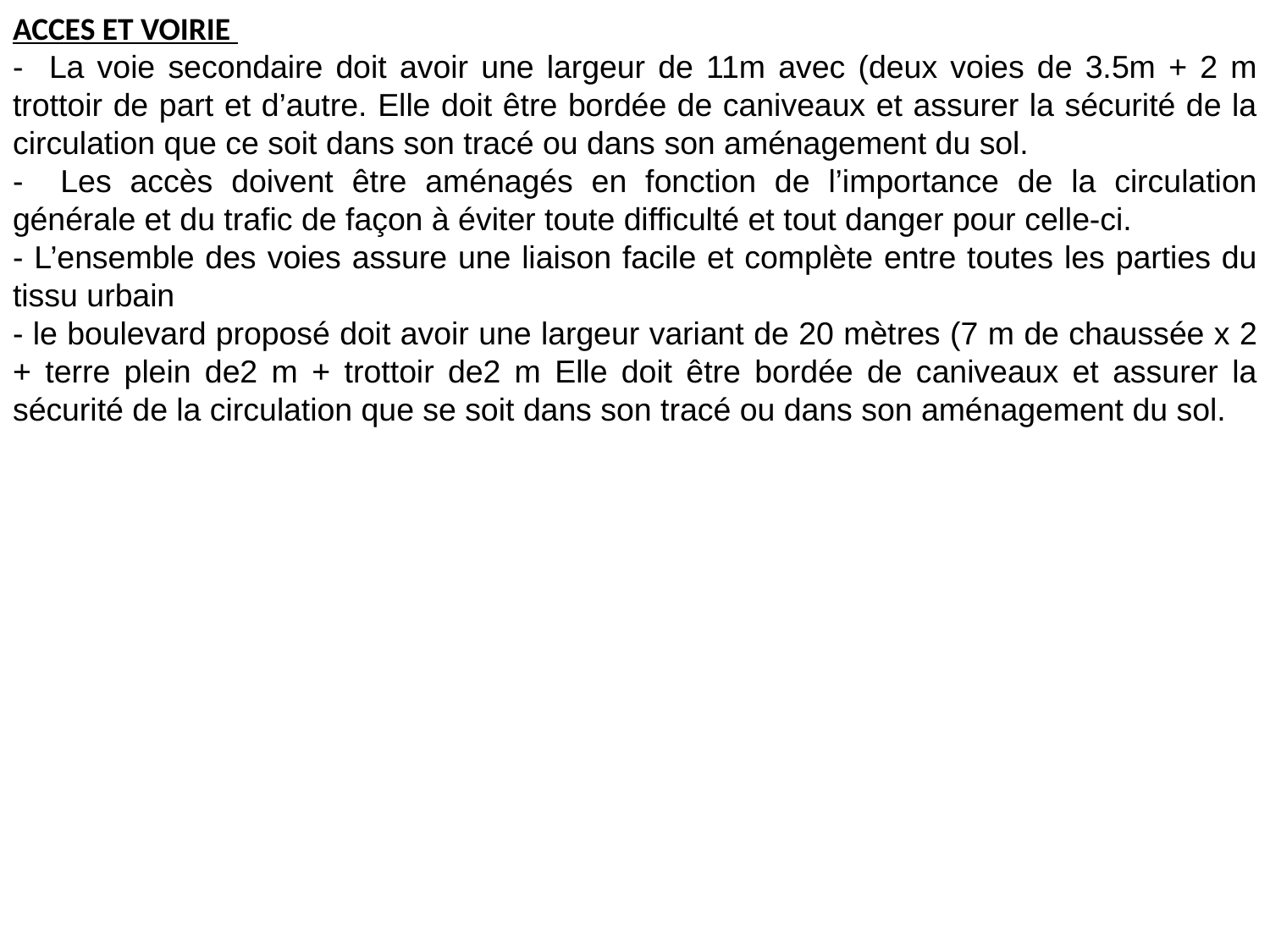

ACCES ET VOIRIE
-  La voie secondaire doit avoir une largeur de 11m avec (deux voies de 3.5m + 2 m trottoir de part et d’autre. Elle doit être bordée de caniveaux et assurer la sécurité de la circulation que ce soit dans son tracé ou dans son aménagement du sol.
-  Les accès doivent être aménagés en fonction de l’importance de la circulation générale et du trafic de façon à éviter toute difficulté et tout danger pour celle-ci.
- L’ensemble des voies assure une liaison facile et complète entre toutes les parties du tissu urbain
- le boulevard proposé doit avoir une largeur variant de 20 mètres (7 m de chaussée x 2 + terre plein de2 m + trottoir de2 m Elle doit être bordée de caniveaux et assurer la sécurité de la circulation que se soit dans son tracé ou dans son aménagement du sol.